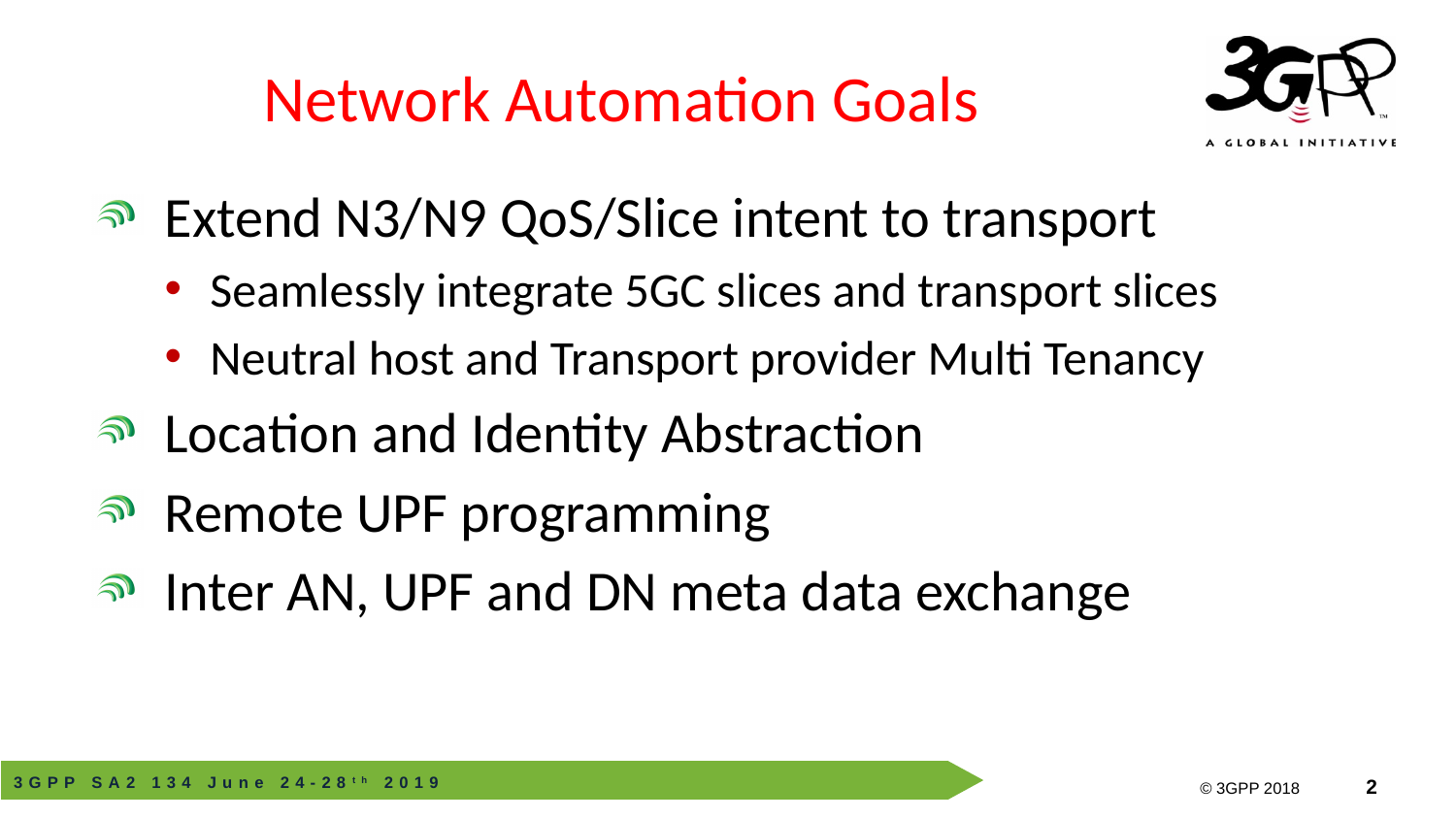

# Network Automation Goals
Extend N3/N9 QoS/Slice intent to transport
Seamlessly integrate 5GC slices and transport slices
Neutral host and Transport provider Multi Tenancy
Location and Identity Abstraction
Remote UPF programming
Inter AN, UPF and DN meta data exchange